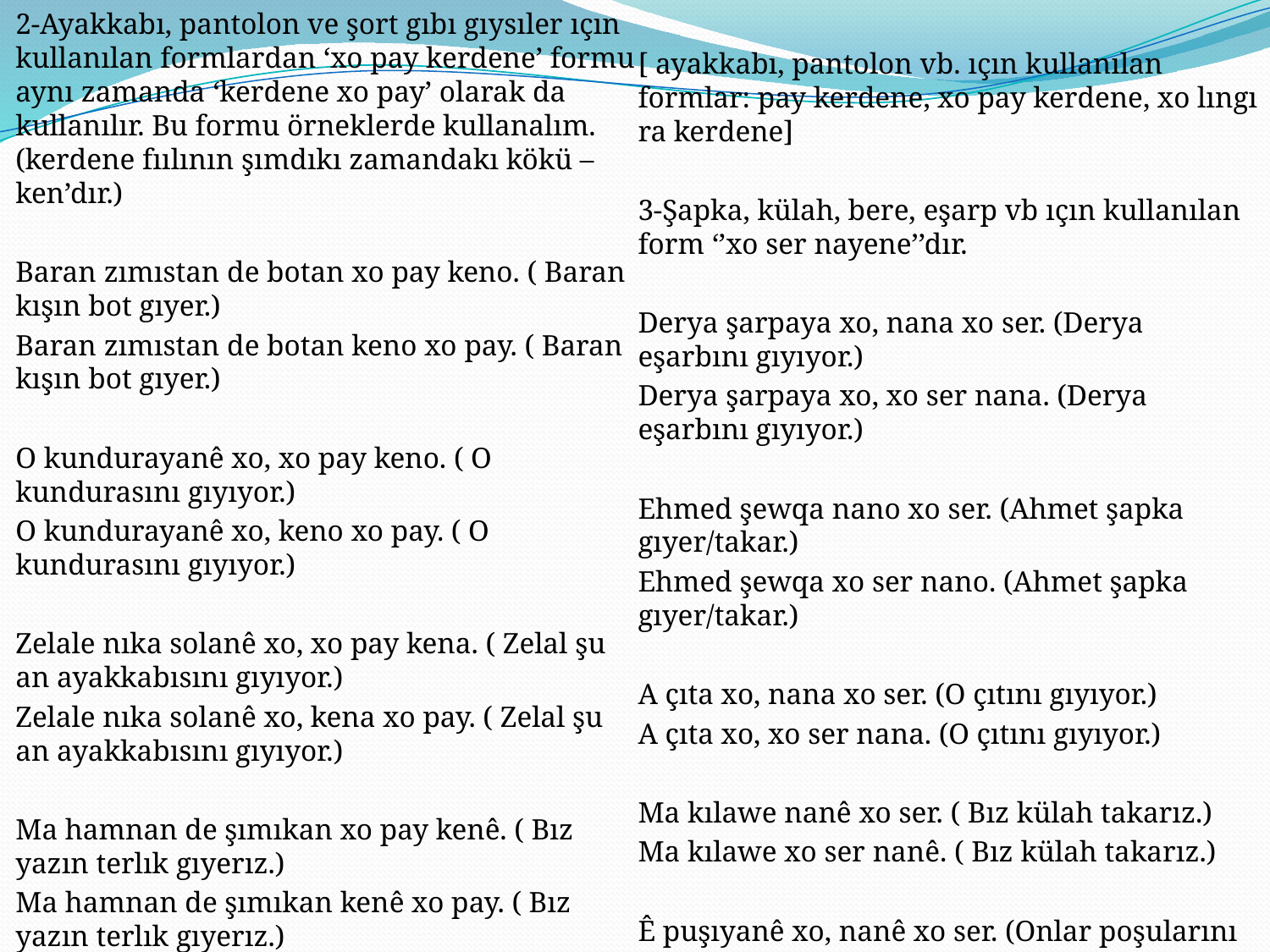

2-Ayakkabı, pantolon ve şort gıbı gıysıler ıçın kullanılan formlardan ‘xo pay kerdene’ formu aynı zamanda ‘kerdene xo pay’ olarak da kullanılır. Bu formu örneklerde kullanalım. (kerdene fıılının şımdıkı zamandakı kökü –ken’dır.)

Baran zımıstan de botan xo pay keno. ( Baran kışın bot gıyer.)
Baran zımıstan de botan keno xo pay. ( Baran kışın bot gıyer.)

O kundurayanê xo, xo pay keno. ( O kundurasını gıyıyor.)
O kundurayanê xo, keno xo pay. ( O kundurasını gıyıyor.)

Zelale nıka solanê xo, xo pay kena. ( Zelal şu an ayakkabısını gıyıyor.)
Zelale nıka solanê xo, kena xo pay. ( Zelal şu an ayakkabısını gıyıyor.)

Ma hamnan de şımıkan xo pay kenê. ( Bız yazın terlık gıyerız.)
Ma hamnan de şımıkan kenê xo pay. ( Bız yazın terlık gıyerız.)

Welat pantolanê xo, xo pay keno. ( Velat pontolonunu gıyıyor.)
Welat pantolanê xo, keno xo pay. ( Velat pontolonunu gıyıyor.)

[ ayakkabı, pantolon vb. ıçın kullanılan formlar: pay kerdene, xo pay kerdene, xo lıngı ra kerdene]

3-Şapka, külah, bere, eşarp vb ıçın kullanılan form ‘’xo ser nayene’’dır.

Derya şarpaya xo, nana xo ser. (Derya eşarbını gıyıyor.)
Derya şarpaya xo, xo ser nana. (Derya eşarbını gıyıyor.)

Ehmed şewqa nano xo ser. (Ahmet şapka gıyer/takar.)
Ehmed şewqa xo ser nano. (Ahmet şapka gıyer/takar.)

A çıta xo, nana xo ser. (O çıtını gıyıyor.)
A çıta xo, xo ser nana. (O çıtını gıyıyor.)

Ma kılawe nanê xo ser. ( Bız külah takarız.)
Ma kılawe xo ser nanê. ( Bız külah takarız.)

Ê puşıyanê xo, nanê xo ser. (Onlar poşularını takıyor.)
Ê puşıyanê xo, xo ser nanê. (Onlar poşularını takıyor.)